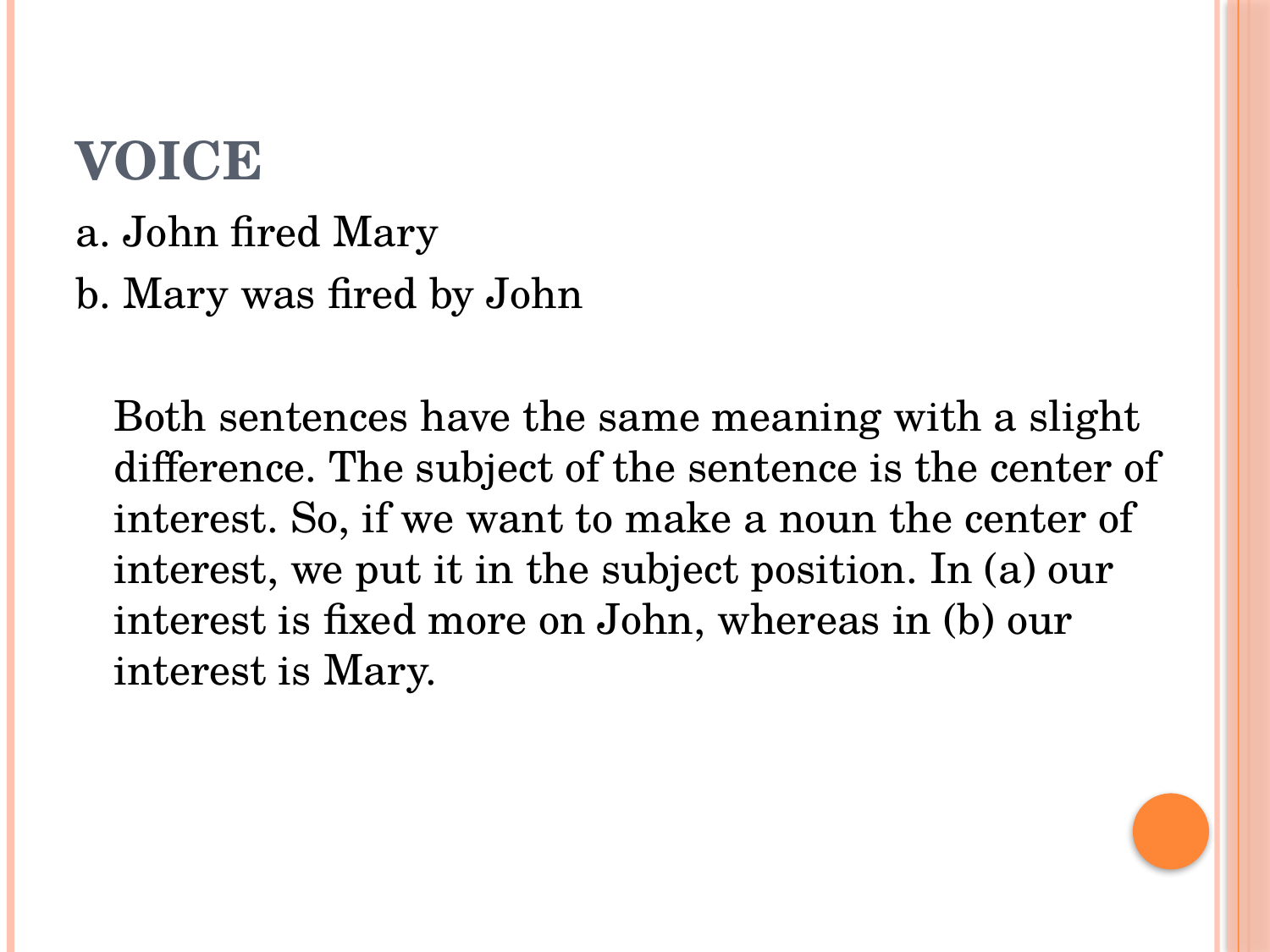

# Voice
a. John fired Mary
b. Mary was fired by John

	Both sentences have the same meaning with a slight difference. The subject of the sentence is the center of interest. So, if we want to make a noun the center of interest, we put it in the subject position. In (a) our interest is fixed more on John, whereas in (b) our interest is Mary.